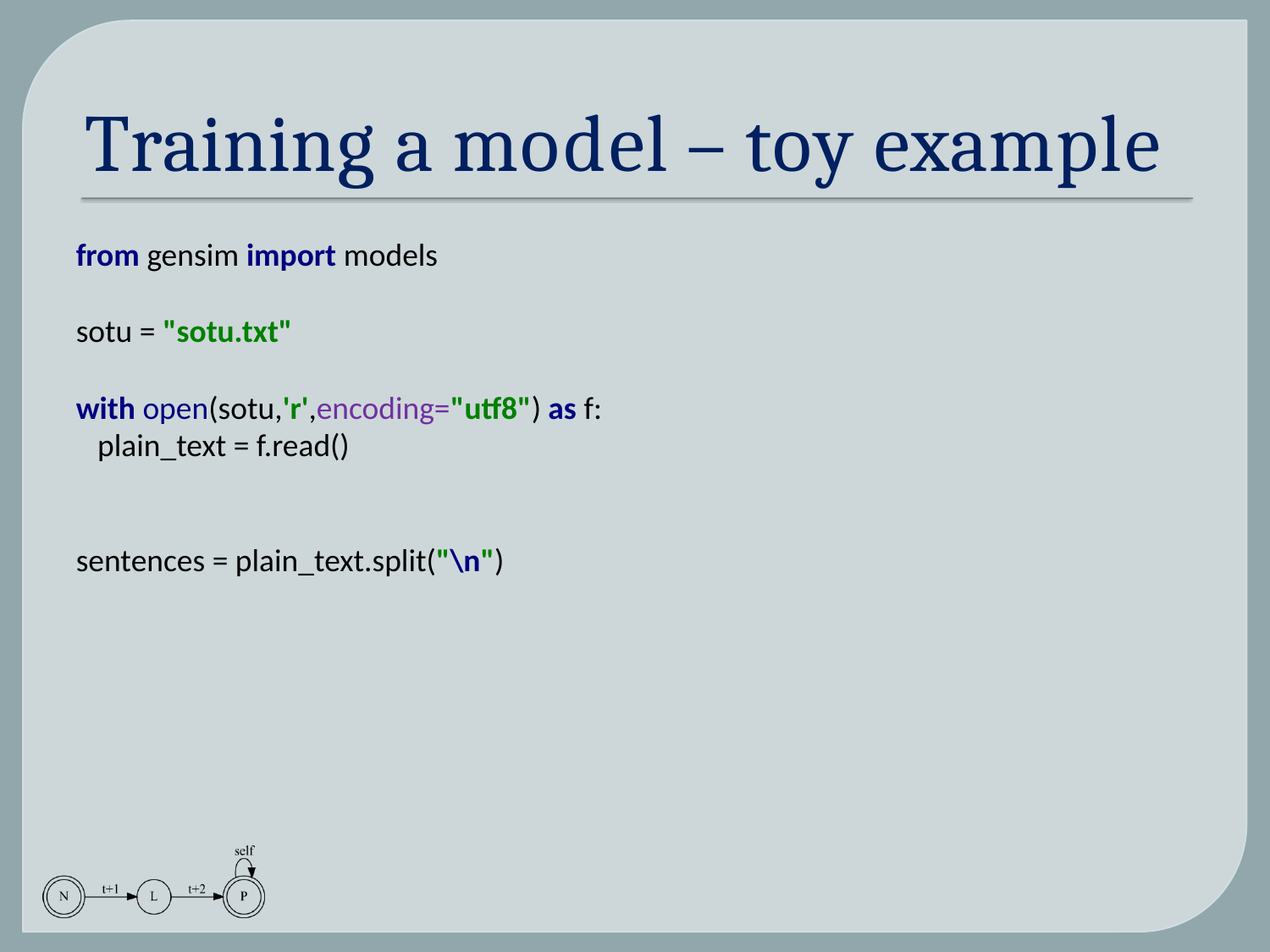

# Training a model – toy example
from gensim import models
sotu = "sotu.txt"
with open(sotu,'r',encoding="utf8") as f:
   plain_text = f.read()

sentences = plain_text.split("\n")